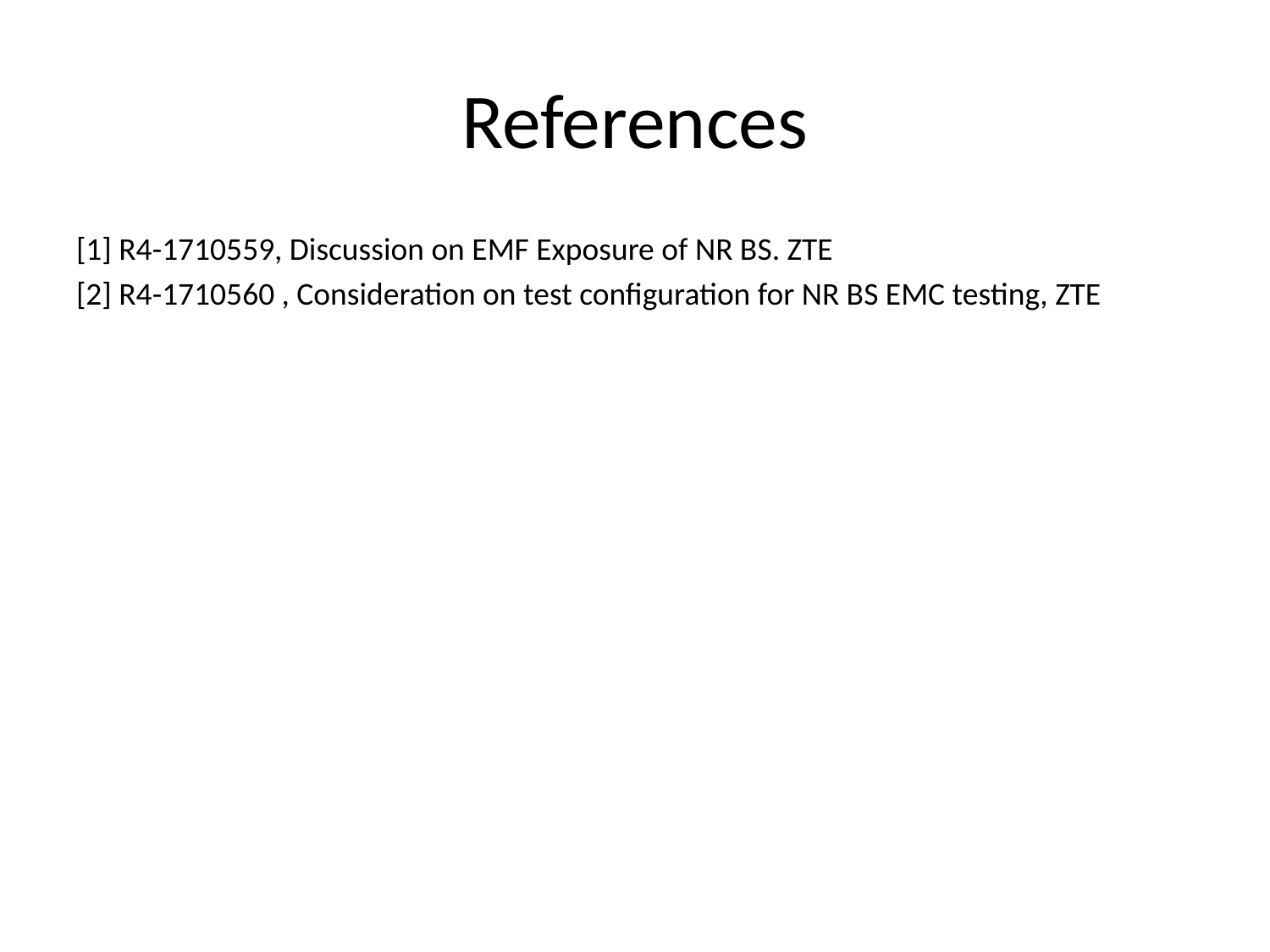

# References
[1] R4-1710559, Discussion on EMF Exposure of NR BS. ZTE
[2] R4-1710560 , Consideration on test configuration for NR BS EMC testing, ZTE